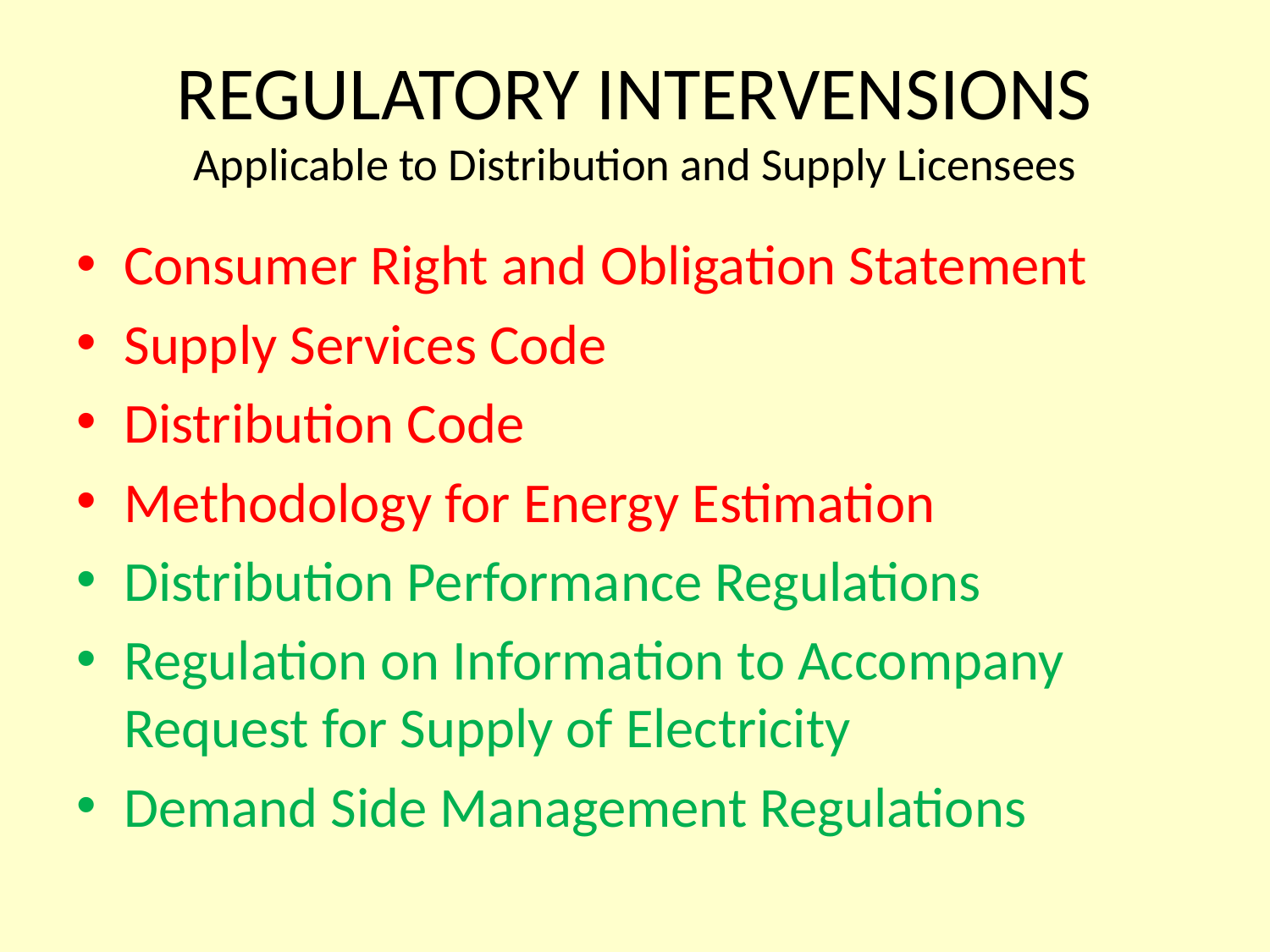

# REGULATORY INTERVENSIONS Applicable to Distribution and Supply Licensees
Consumer Right and Obligation Statement
Supply Services Code
Distribution Code
Methodology for Energy Estimation
Distribution Performance Regulations
Regulation on Information to Accompany Request for Supply of Electricity
Demand Side Management Regulations